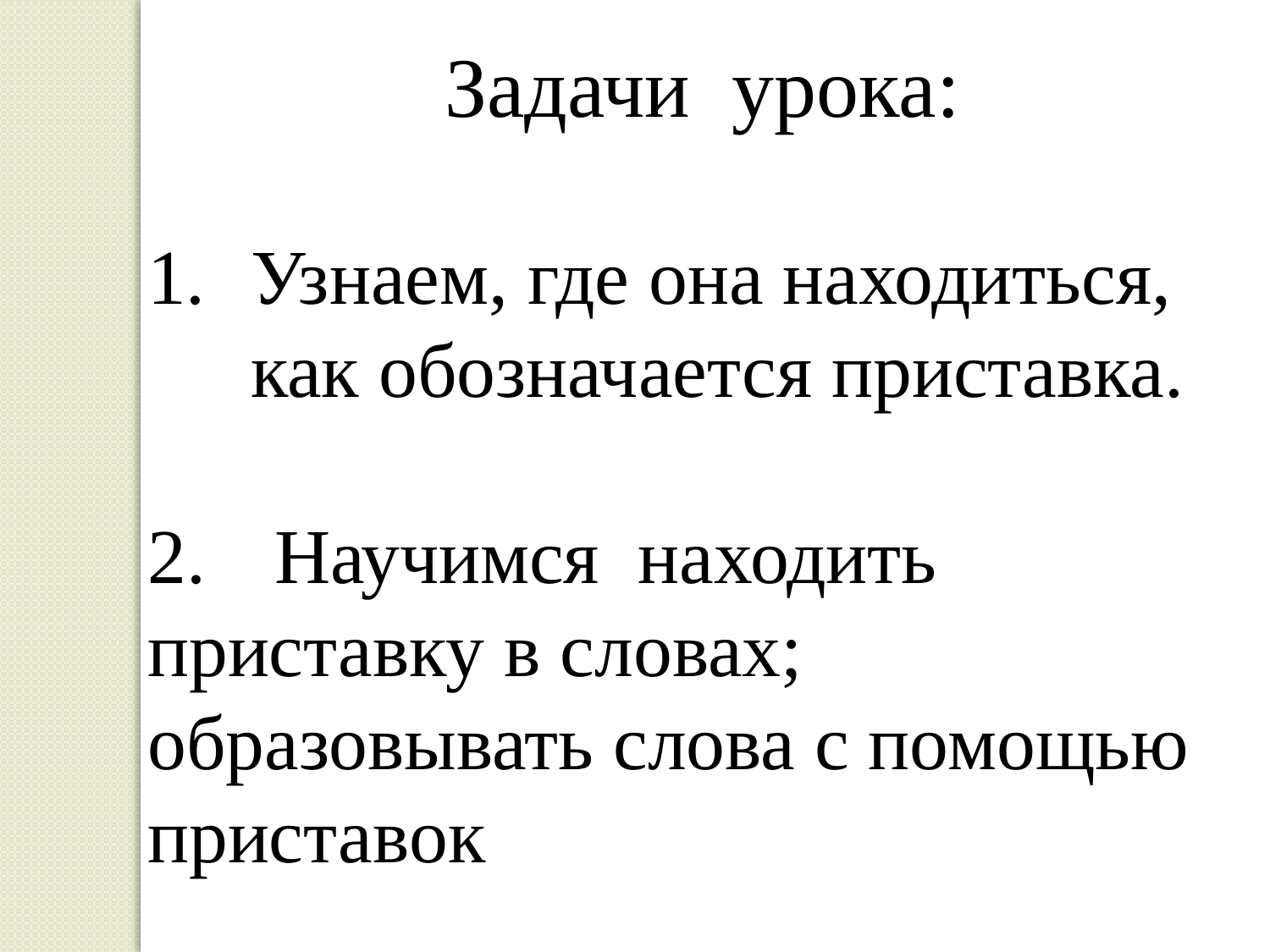

Задачи  урока:

Узнаем, где она находиться, как обозначается приставка.

2.	Научимся  находить приставку в словах; образовывать слова с помощью приставок